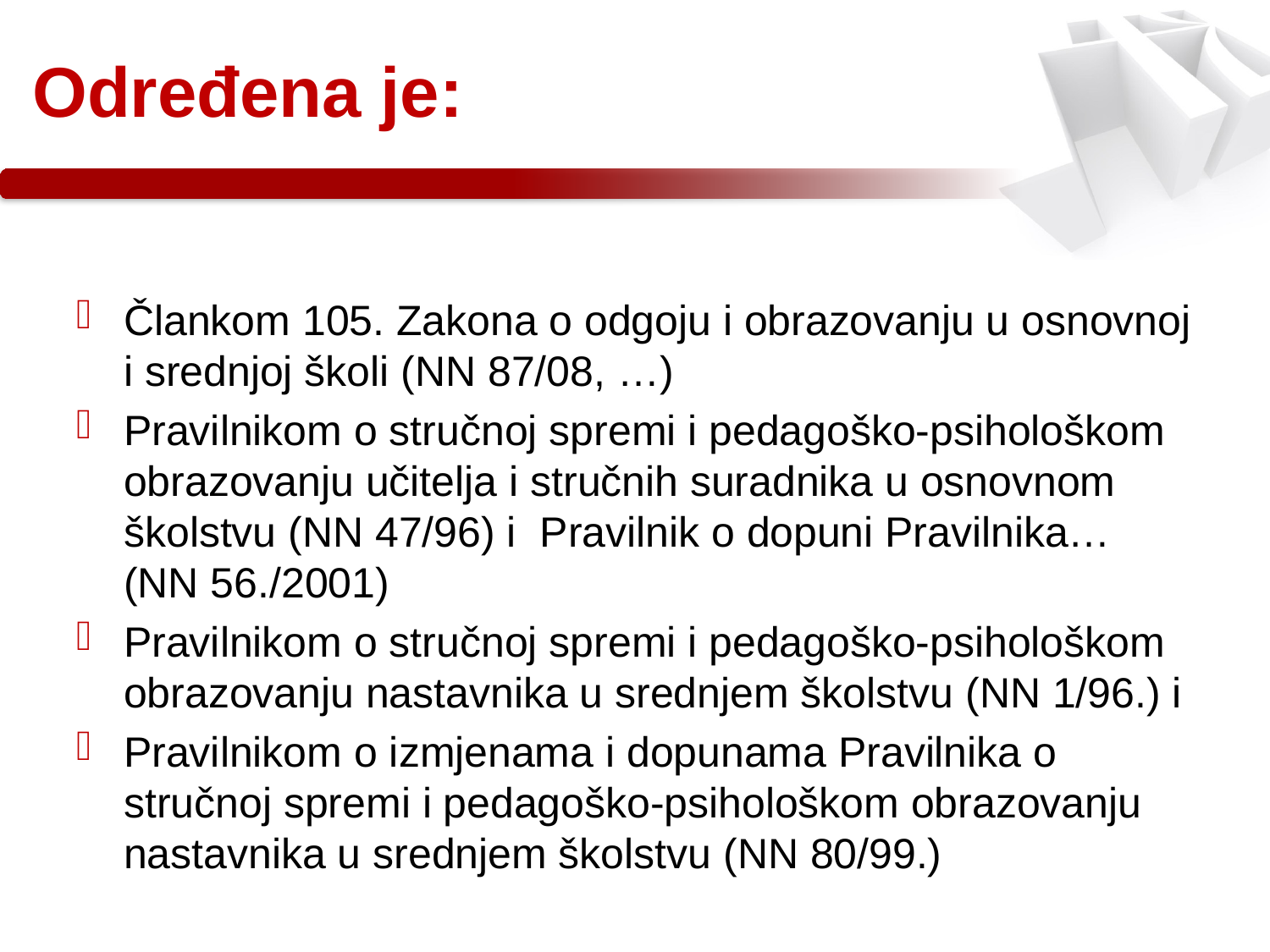

# Određena je:
Člankom 105. Zakona o odgoju i obrazovanju u osnovnoj i srednjoj školi (NN 87/08, …)
Pravilnikom o stručnoj spremi i pedagoško-psihološkom obrazovanju učitelja i stručnih suradnika u osnovnom školstvu (NN 47/96) i  Pravilnik o dopuni Pravilnika… (NN 56./2001)
Pravilnikom o stručnoj spremi i pedagoško-psihološkom obrazovanju nastavnika u srednjem školstvu (NN 1/96.) i
Pravilnikom o izmjenama i dopunama Pravilnika o stručnoj spremi i pedagoško-psihološkom obrazovanju nastavnika u srednjem školstvu (NN 80/99.)